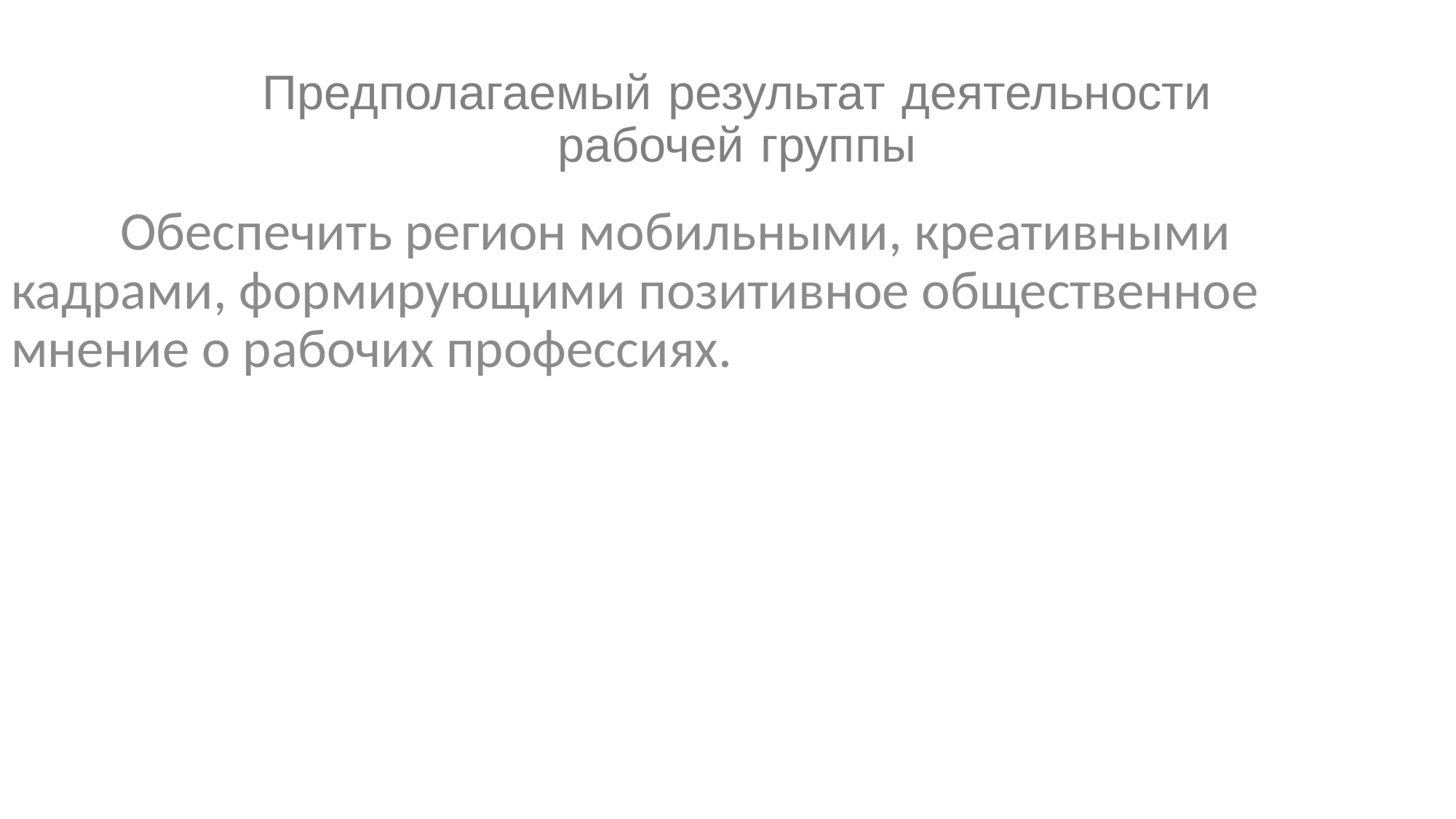

# Предполагаемый результат деятельности рабочей группы
	Обеспечить регион мобильными, креативными 	кадрами, формирующими позитивное общественное 	мнение о рабочих профессиях.